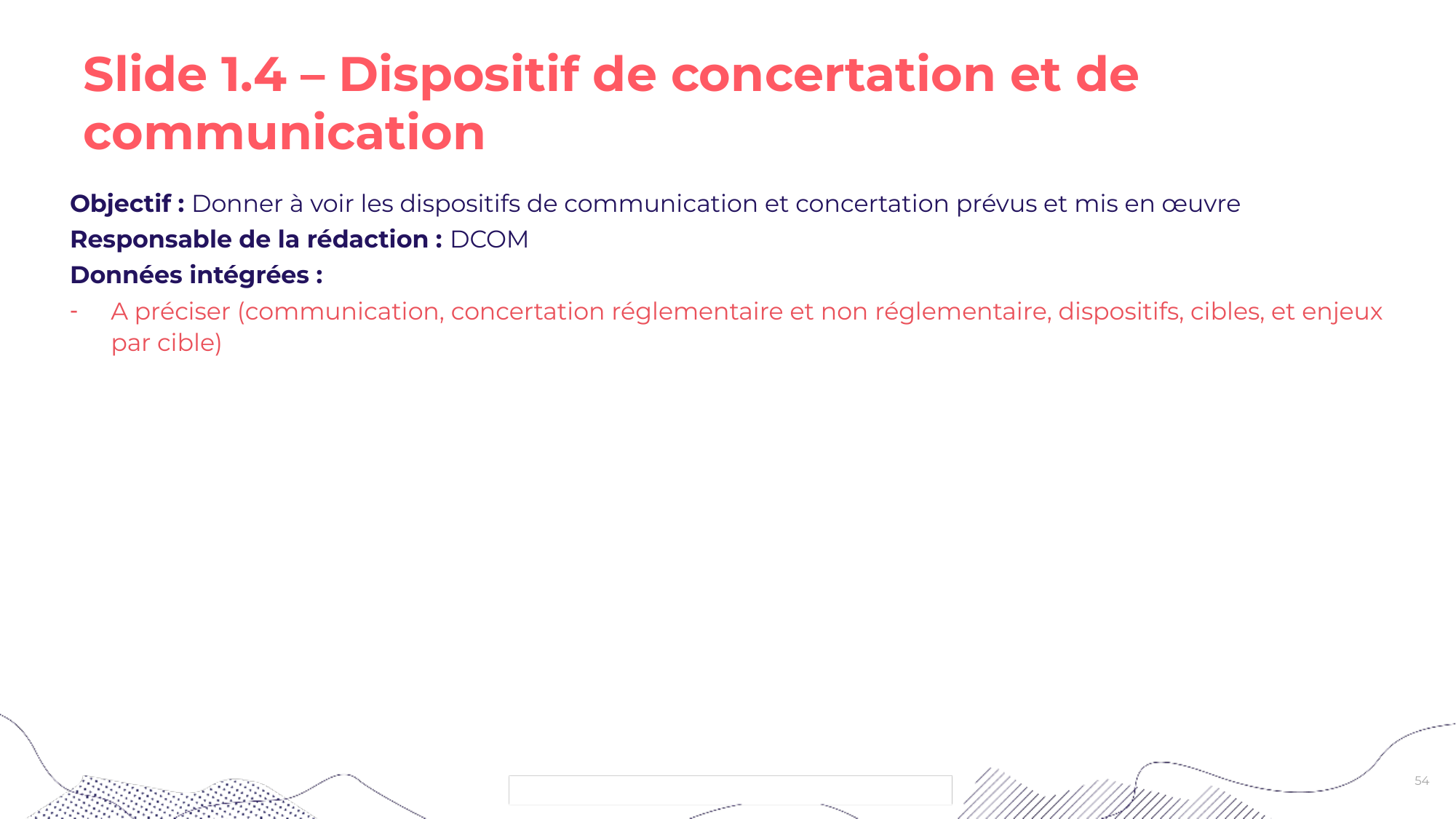

# Slide 1.4 – Dispositif de concertation et de communication
Objectif : Donner à voir les dispositifs de communication et concertation prévus et mis en œuvre
Responsable de la rédaction : DCOM
Données intégrées :
A préciser (communication, concertation réglementaire et non réglementaire, dispositifs, cibles, et enjeux par cible)
54